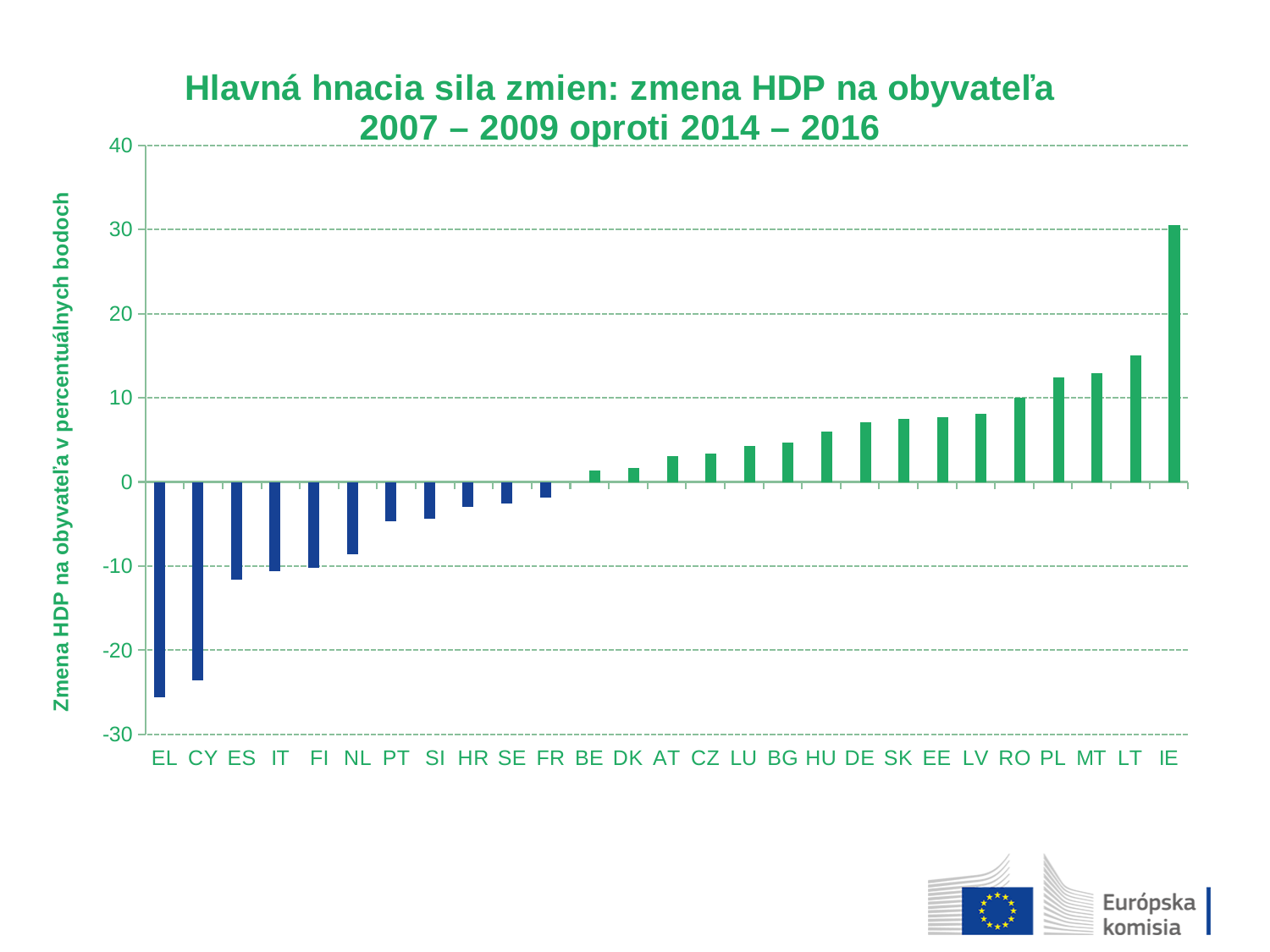

### Chart: Hlavná hnacia sila zmien: zmena HDP na obyvateľa
2007 – 2009 oproti 2014 – 2016

| Category |  |  |
|---|---|---|
| EL | -25.598369899153507 | None |
| CY | -23.540344469937164 | None |
| ES | -11.621586679961426 | None |
| IT | -10.62561439488046 | None |
| FI | -10.24329729221806 | None |
| NL | -8.567630270463498 | None |
| PT | -4.6921471567218305 | None |
| SI | -4.413662552973592 | None |
| HR | -2.9644778338448385 | None |
| SE | -2.60115013931059 | None |
| FR | -1.8741849642468797 | None |
| BE | None | 1.3828009582123286 |
| DK | None | 1.7132052534842612 |
| AT | None | 3.119851396955155 |
| CZ | None | 3.4031573571676295 |
| LU | None | 4.24771691894898 |
| BG | None | 4.691885559659147 |
| HU | None | 5.989926036684217 |
| DE | None | 7.10852058894389 |
| SK | None | 7.542888181661327 |
| EE | None | 7.679781762502358 |
| LV | None | 8.057428959631551 |
| RO | None | 9.978608996939421 |
| PL | None | 12.452026379011459 |
| MT | None | 12.942887190920617 |
| LT | None | 15.095384655584988 |
| IE | None | 30.563636456634267 |